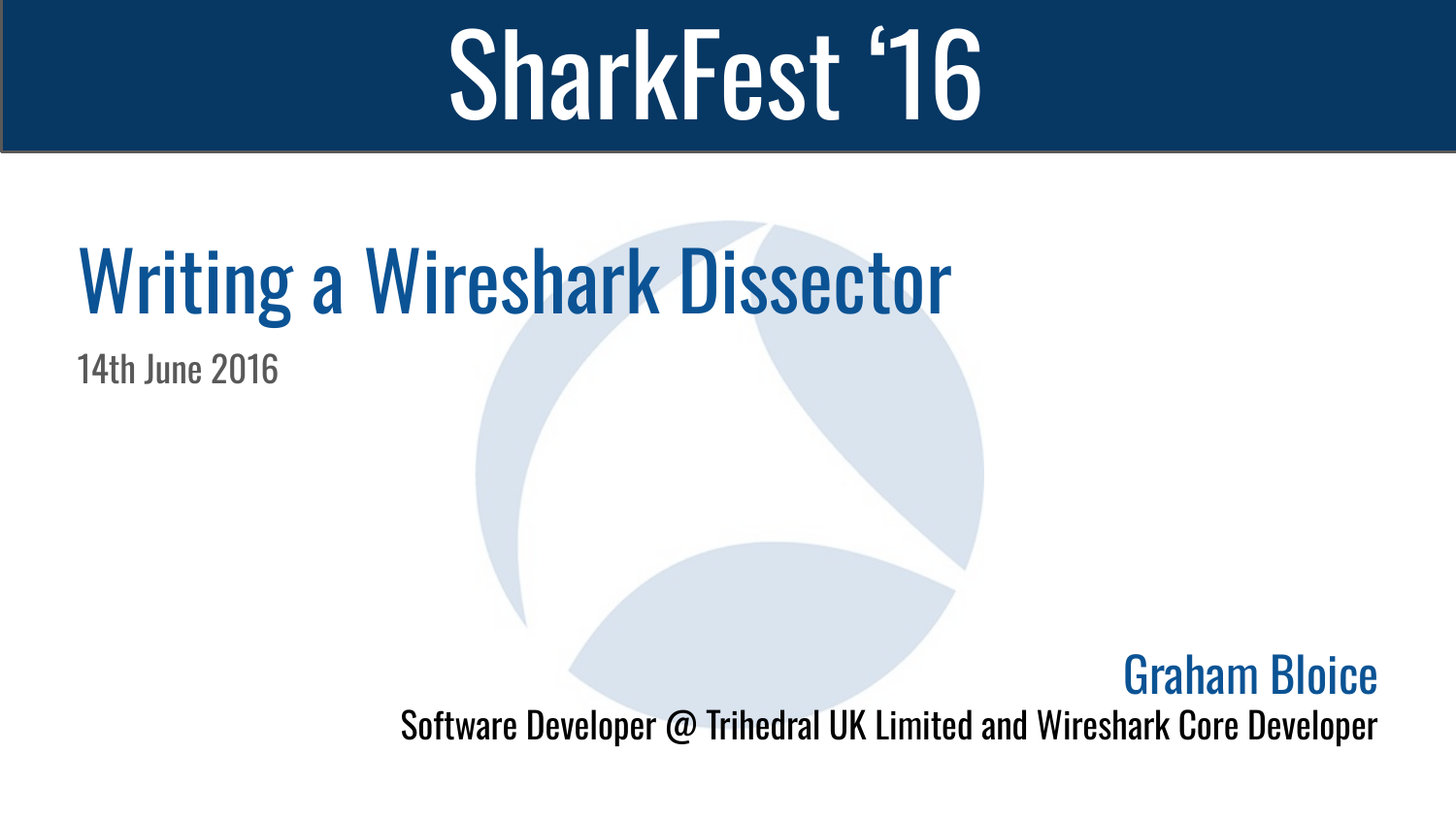

Writing a Wireshark Dissector
14th June 2016
Graham Bloice
Software Developer @ Trihedral UK Limited and Wireshark Core Developer